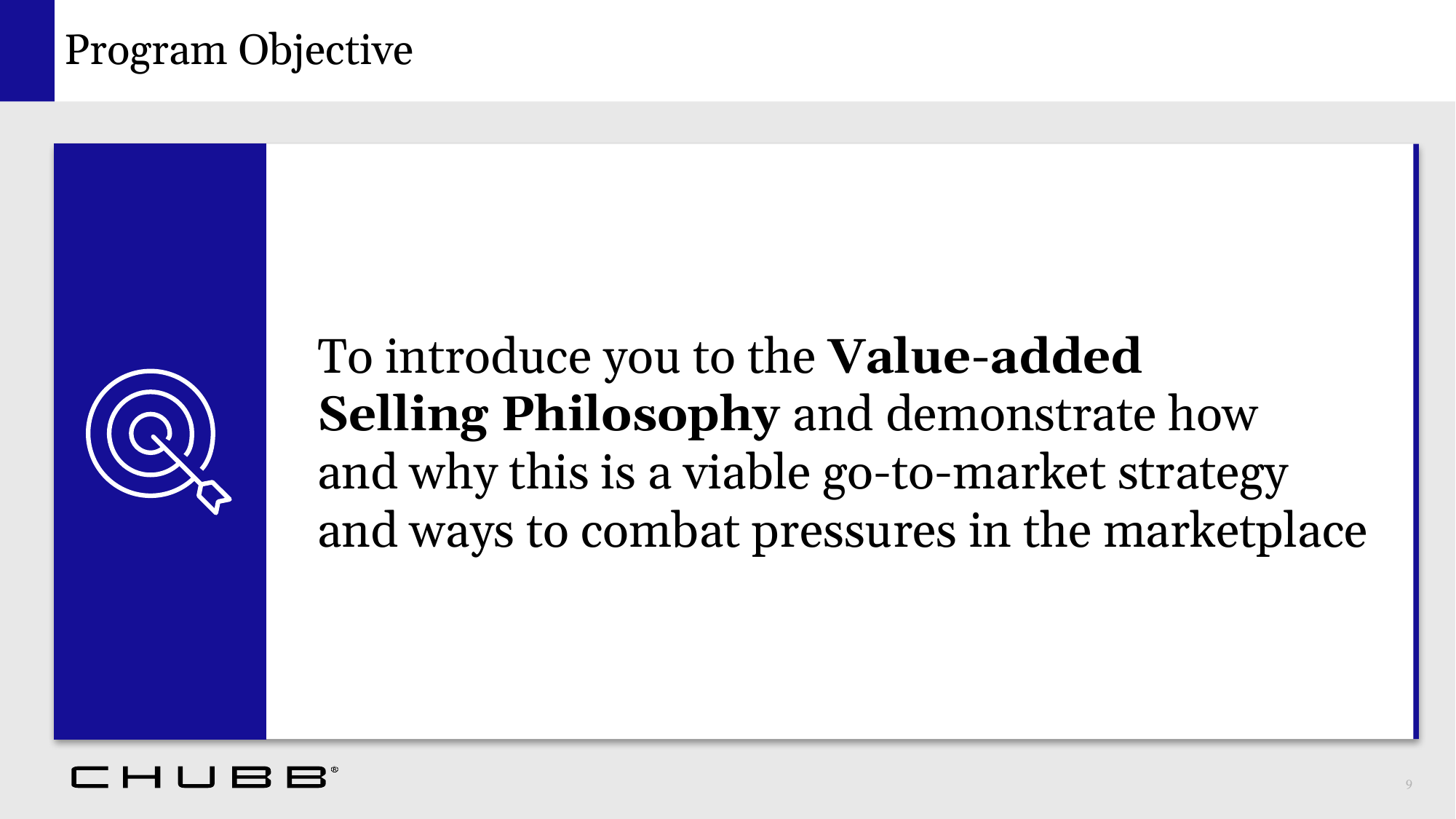

# Program Objective

To introduce you to the Value-added
Selling Philosophy and demonstrate how
and why this is a viable go-to-market strategy
and ways to combat pressures in the marketplace

9